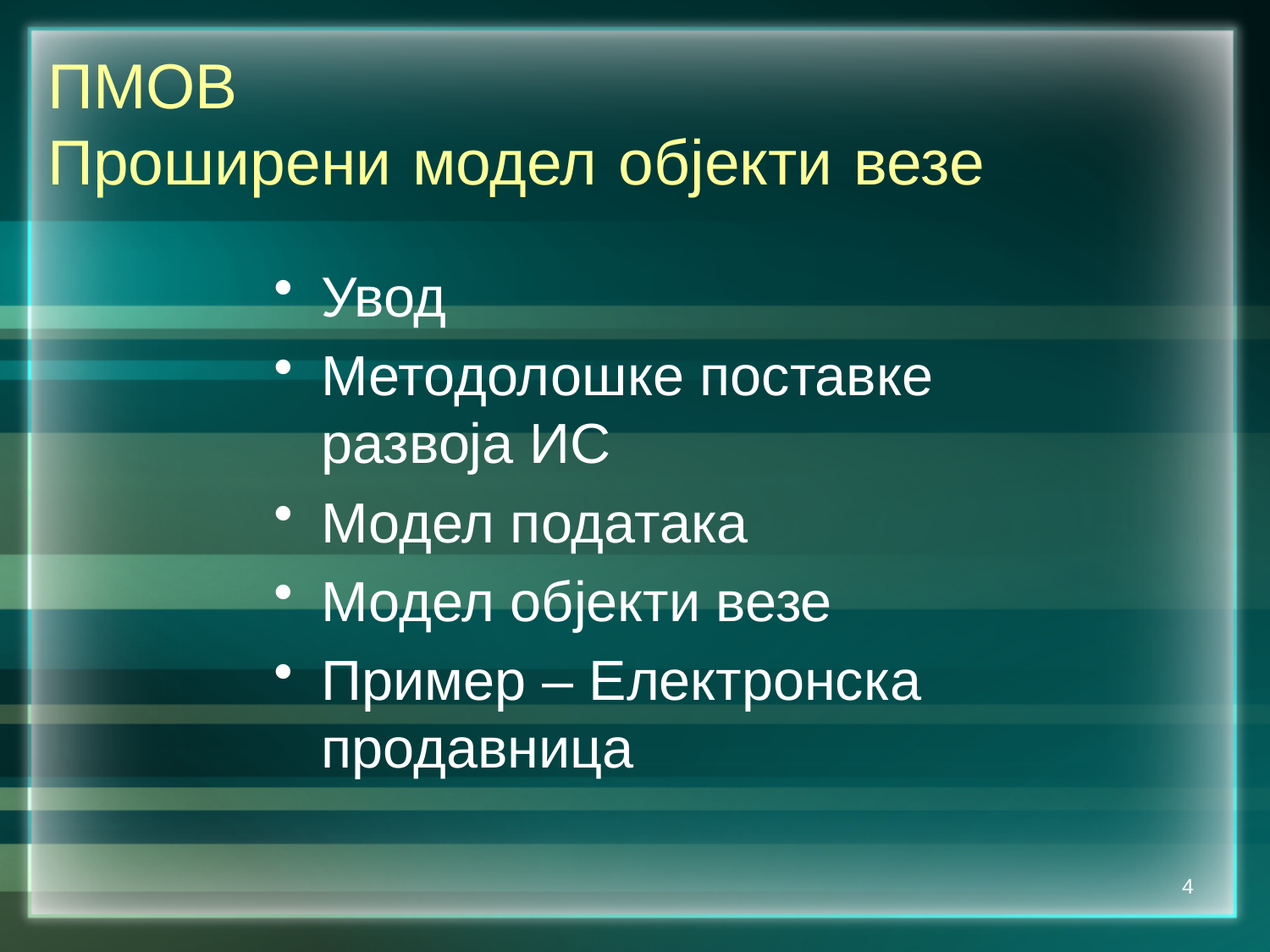

ПМОВ
Проширени модел објекти везе
Увод
Методолошке поставке развоја ИС
Модел података
Модел објекти везе
Пример – Електронска продавница

4